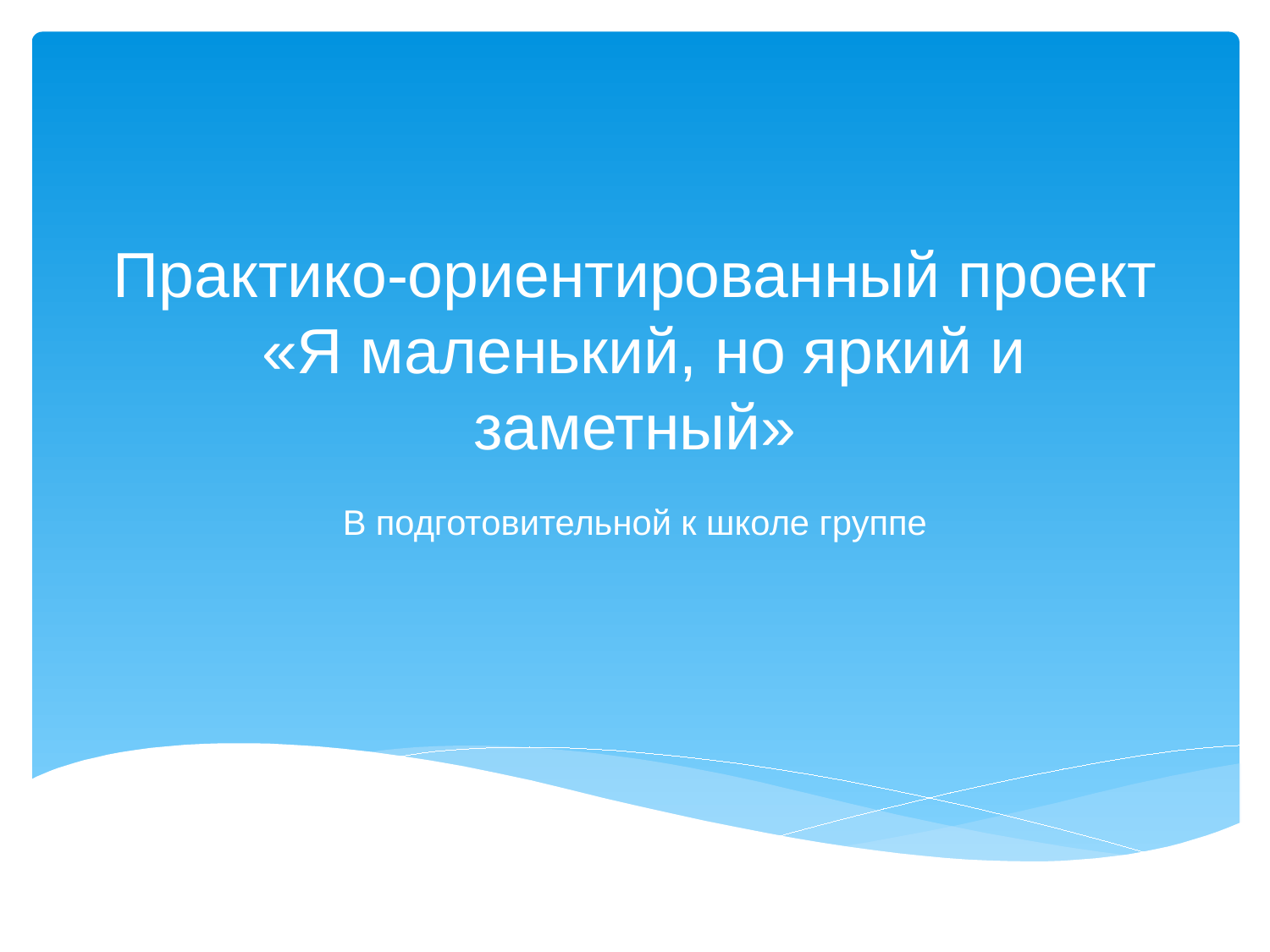

# Практико-ориентированный проект «Я маленький, но яркий и заметный»
В подготовительной к школе группе